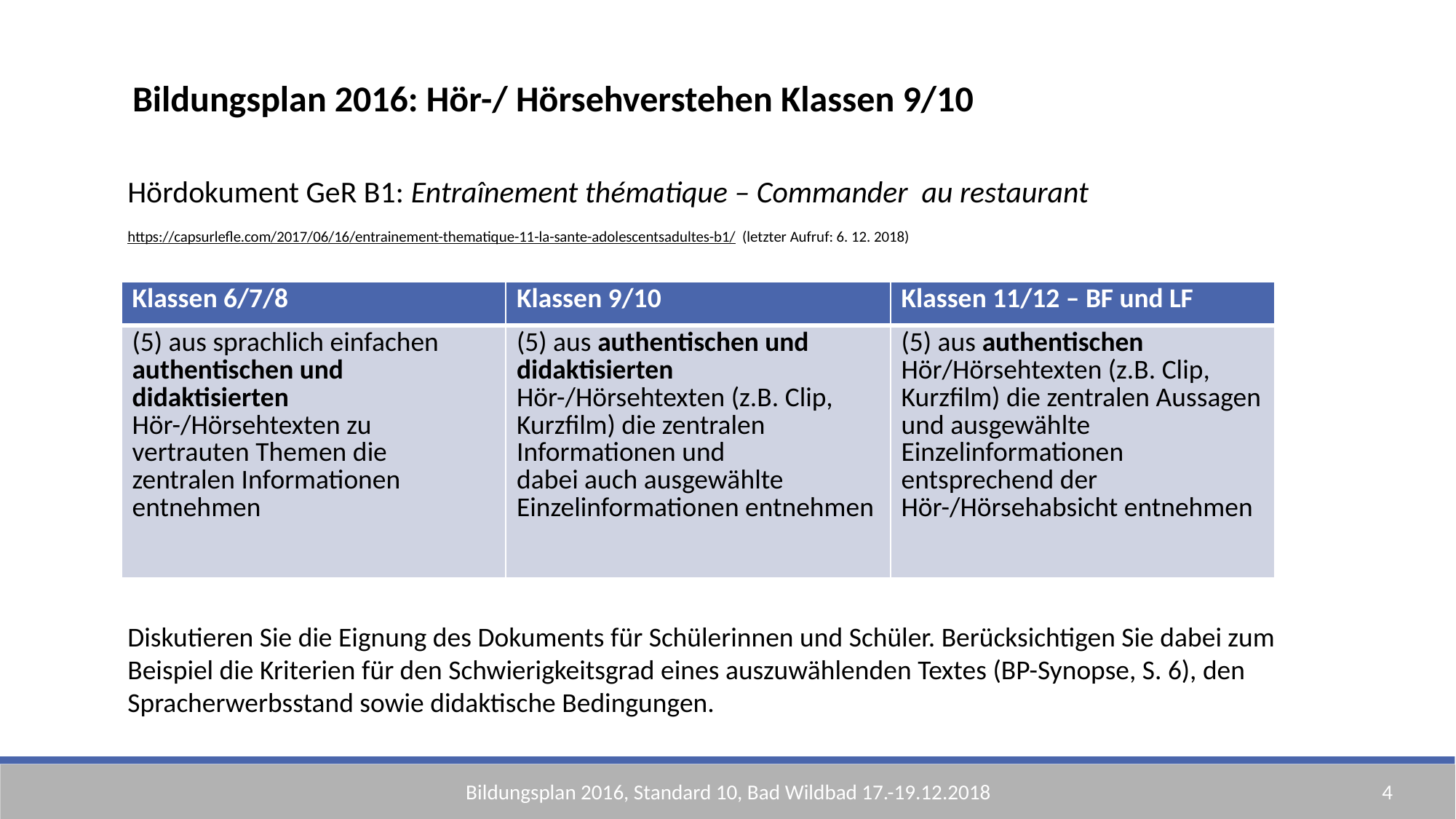

Bildungsplan 2016: Hör-/ Hörsehverstehen Klassen 9/10
Hördokument GeR B1: Entraînement thématique – Commander  au restaurant

https://capsurlefle.com/2017/06/16/entrainement-thematique-11-la-sante-adolescentsadultes-b1/  (letzter Aufruf: 6. 12. 2018)
| Klassen 6/7/8 | Klassen 9/10 | Klassen 11/12 – BF und LF |
| --- | --- | --- |
| (5) aus sprachlich einfachen authentischen und didaktisierten Hör-/Hörsehtexten zu vertrauten Themen die zentralen Informationen entnehmen | (5) aus authentischen und didaktisierten Hör-/Hörsehtexten (z.B. Clip, Kurzfilm) die zentralen Informationen und dabei auch ausgewählte Einzelinformationen entnehmen | (5) aus authentischen Hör/Hörsehtexten (z.B. Clip, Kurzfilm) die zentralen Aussagen und ausgewählte Einzelinformationen entsprechend der Hör-/Hörsehabsicht entnehmen |
Diskutieren Sie die Eignung des Dokuments für Schülerinnen und Schüler. Berücksichtigen Sie dabei zum Beispiel die Kriterien für den Schwierigkeitsgrad eines auszuwählenden Textes (BP-Synopse, S. 6), den Spracherwerbsstand sowie didaktische Bedingungen.